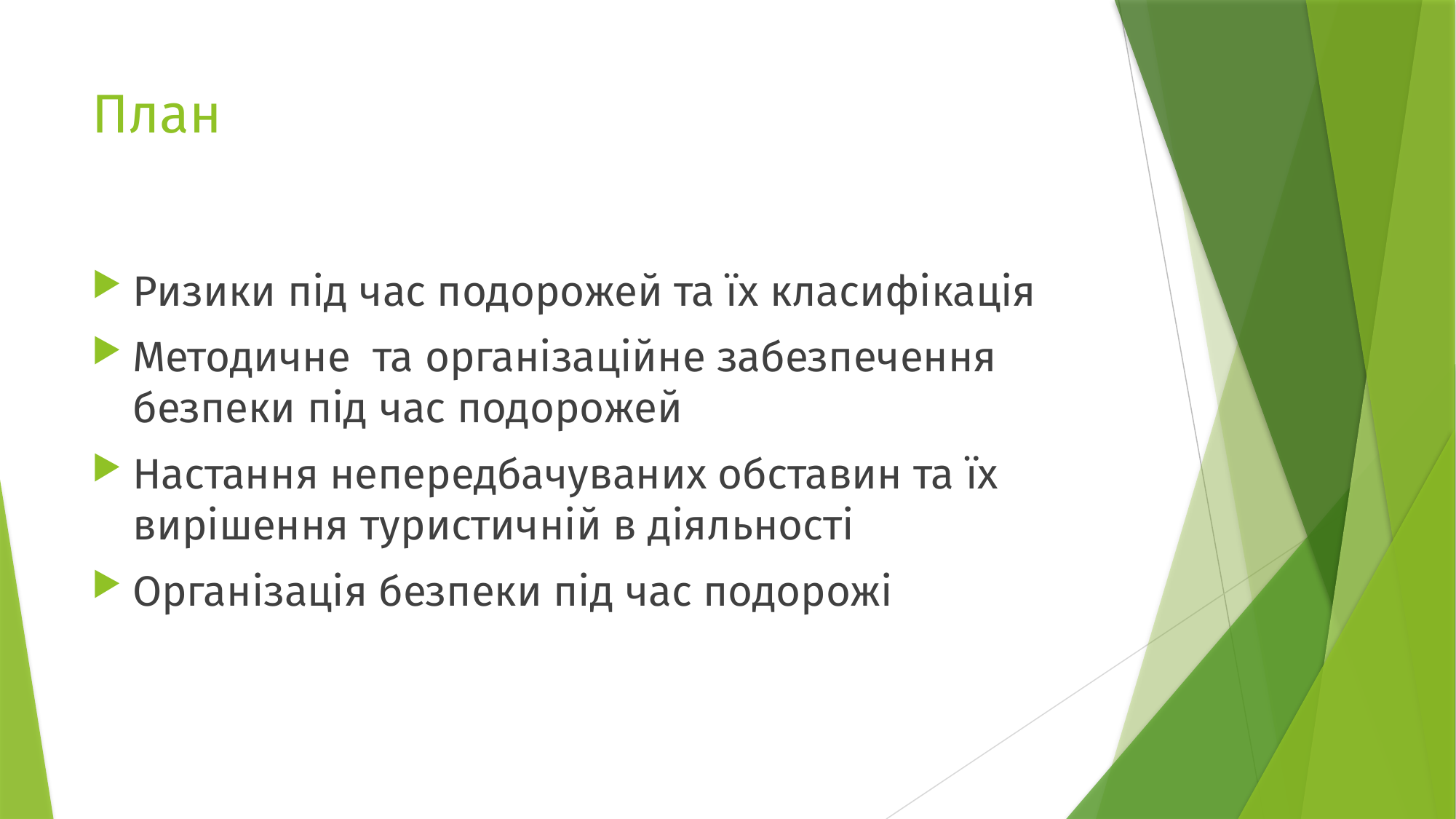

# План
Ризики під час подорожей та їх класифікація
Методичне  та організаційне забезпечення безпеки під час подорожей
Настання непередбачуваних обставин та їх вирішення туристичній в діяльності
Організація безпеки під час подорожі